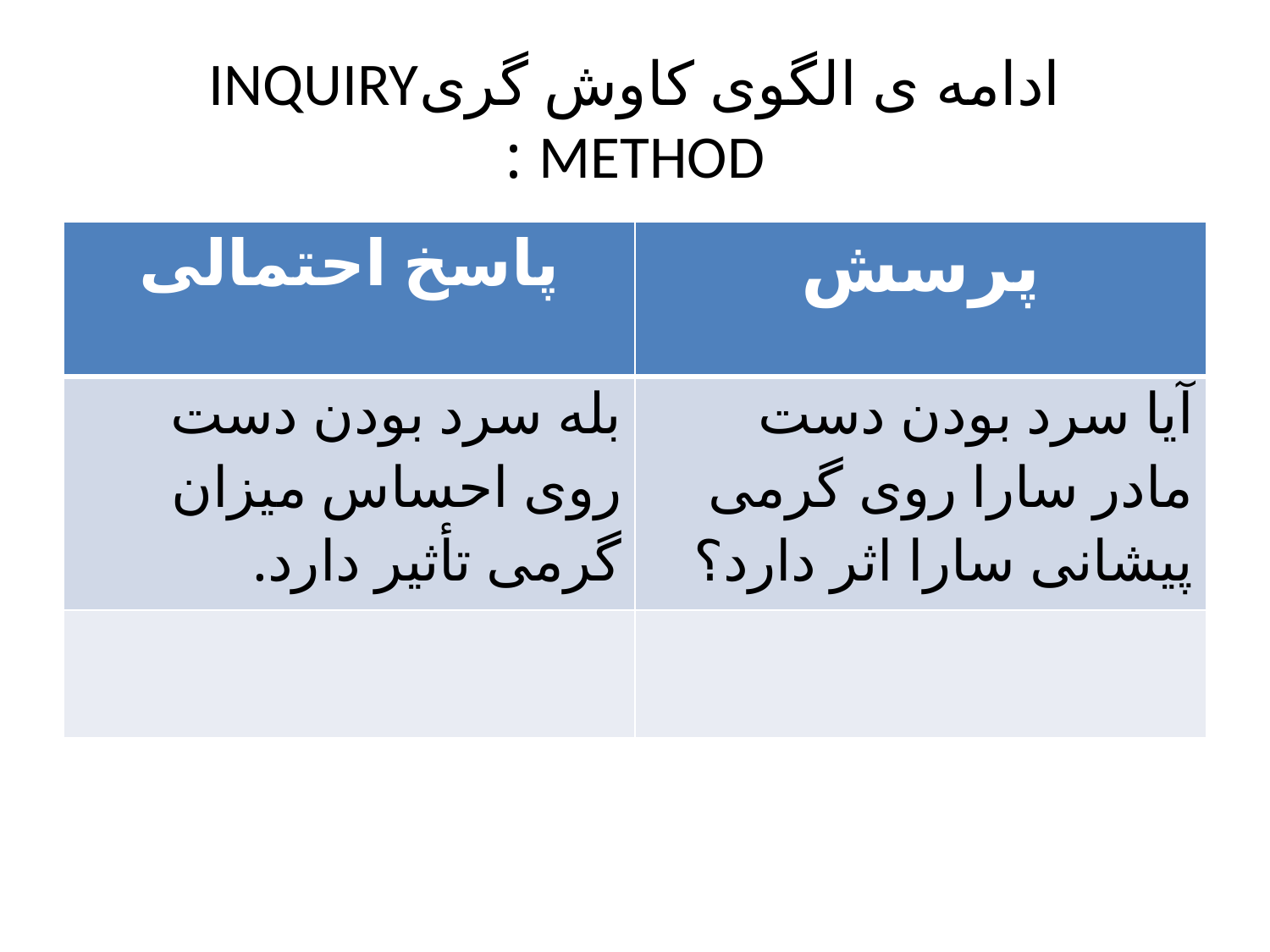

# ادامه ی الگوی کاوش گریINQUIRY METHOD :
| پاسخ احتمالی | پرسش |
| --- | --- |
| بله سرد بودن دست روی احساس میزان گرمی تأثیر دارد. | آیا سرد بودن دست مادر سارا روی گرمی پیشانی سارا اثر دارد؟ |
|  |  |